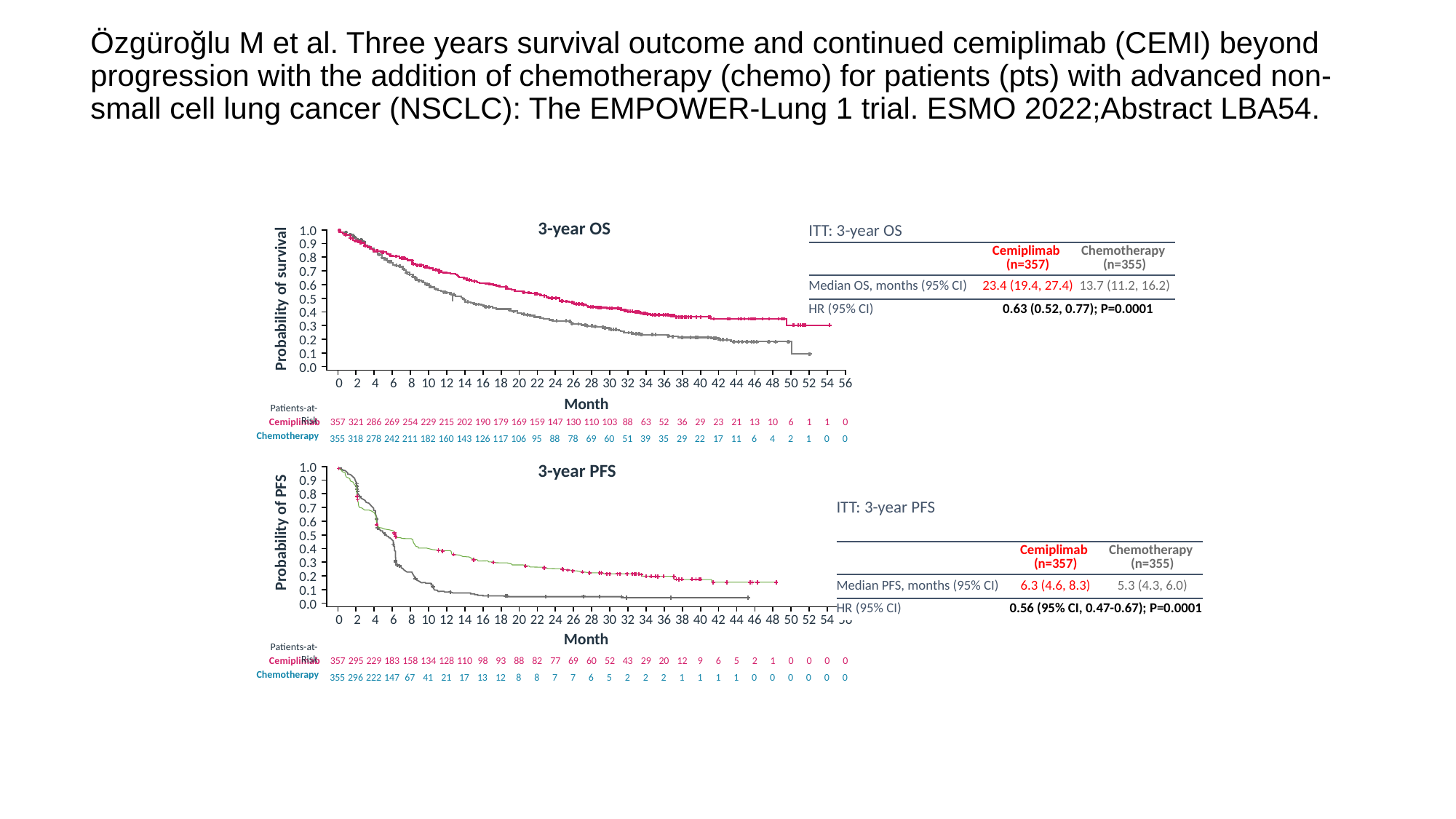

# Özgüroğlu M et al. Three years survival outcome and continued cemiplimab (CEMI) beyond progression with the addition of chemotherapy (chemo) for patients (pts) with advanced non-small cell lung cancer (NSCLC): The EMPOWER-Lung 1 trial. ESMO 2022;Abstract LBA54.
3-year OS

1.0
| ITT: 3-year OS |  |  |
| --- | --- | --- |
|  | Cemiplimab (n=357) | Chemotherapy (n=355) |
| Median OS, months (95% CI) | 23.4 (19.4, 27.4) | 13.7 (11.2, 16.2) |
| HR (95% CI) | 0.63 (0.52, 0.77); P=0.0001 |  |

0.9

0.8

0.7

0.6

0.5

Probability of survival

0.4

0.3

0.2

0.1

0.0

0
2
4
6
8
10
12
14
16
18
20
22
24
26
28
30
32
34
36
38
40
42
44
46
48
50
52
54
56
Month
Patients-at-Risk
Cemiplimab
357
321
286
269
254
229
215
202
190
179
169
159
147
130
110
103
88
63
52
36
29
23
21
13
10
6
1
1
0
Chemotherapy
355
318
278
242
211
182
160
143
126
117
106
95
88
78
69
60
51
39
35
29
22
17
11
6
4
2
1
0
0
3-year PFS

1.0

0.9

0.8

0.7

0.6

0.5

0.4

0.3

0.2

0.1

0.0

0
2
4
6
8
10
12
14
16
18
20
22
24
26
28
30
32
34
36
38
40
42
44
46
48
50
52
54
56

| ITT: 3-year PFS |  |  |
| --- | --- | --- |
|  | Cemiplimab (n=357) | Chemotherapy (n=355) |
| Median PFS, months (95% CI) | 6.3 (4.6, 8.3) | 5.3 (4.3, 6.0) |
| HR (95% CI) | 0.56 (95% CI, 0.47-0.67); P=0.0001 |  |

Probability of PFS

Month
Patients-at-Risk
Cemiplimab
357
295
229
183
158
134
128
110
98
93
88
82
77
69
60
52
43
29
20
12
9
6
5
2
1
0
0
0
0
Chemotherapy
355
296
222
147
67
41
21
17
13
12
8
8
7
7
6
5
2
2
2
1
1
1
1
0
0
0
0
0
0